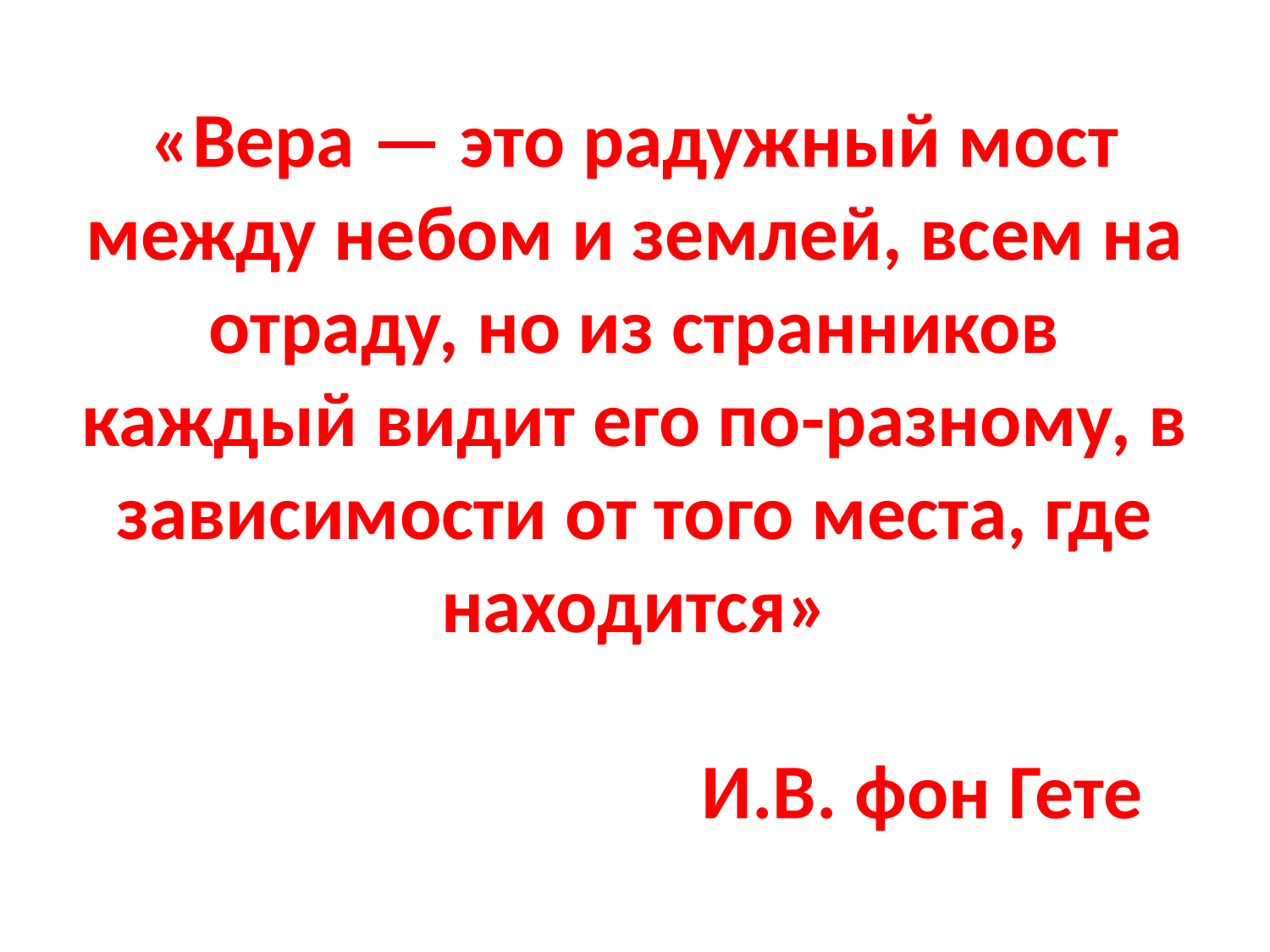

# «Вера — это радужный мост между небом и землей, всем на отраду, но из странников каждый видит его по-разному, в зависимости от того места, где находится» И.В. фон Гете